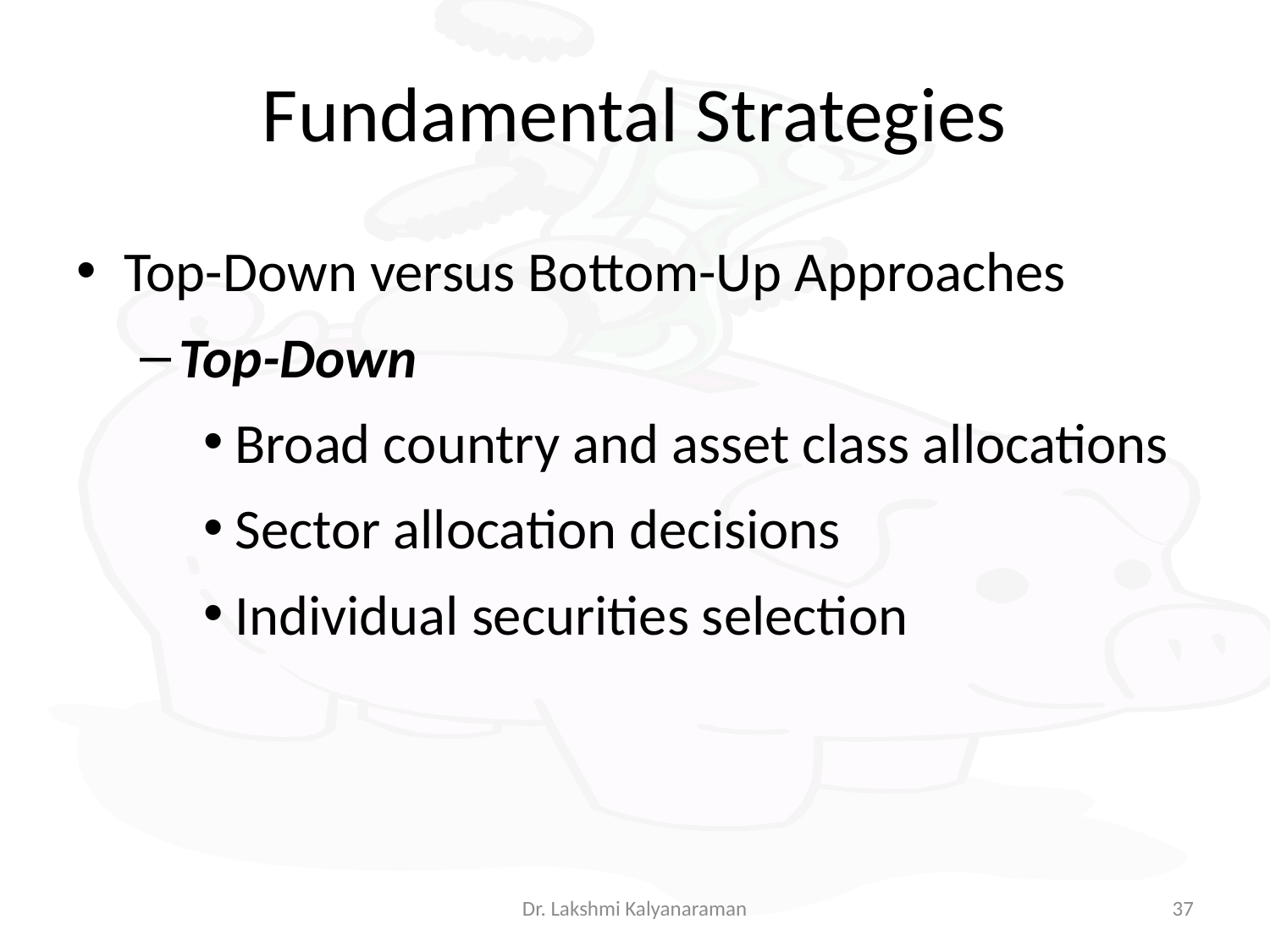

# Fundamental Strategies
Top-Down versus Bottom-Up Approaches
Top-Down
Broad country and asset class allocations
Sector allocation decisions
Individual securities selection
Dr. Lakshmi Kalyanaraman
37